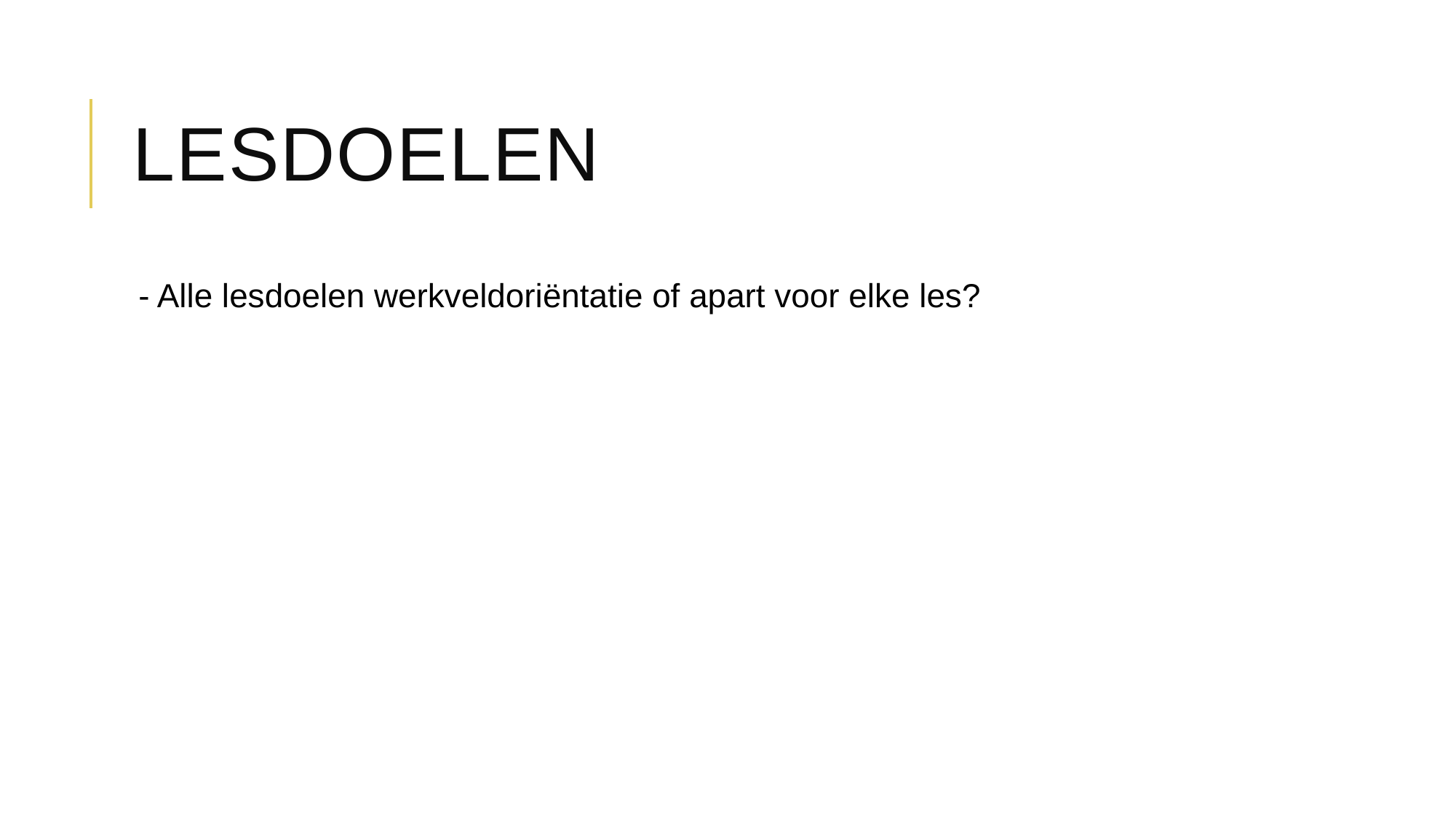

# Lesdoelen
- Alle lesdoelen werkveldoriëntatie of apart voor elke les?